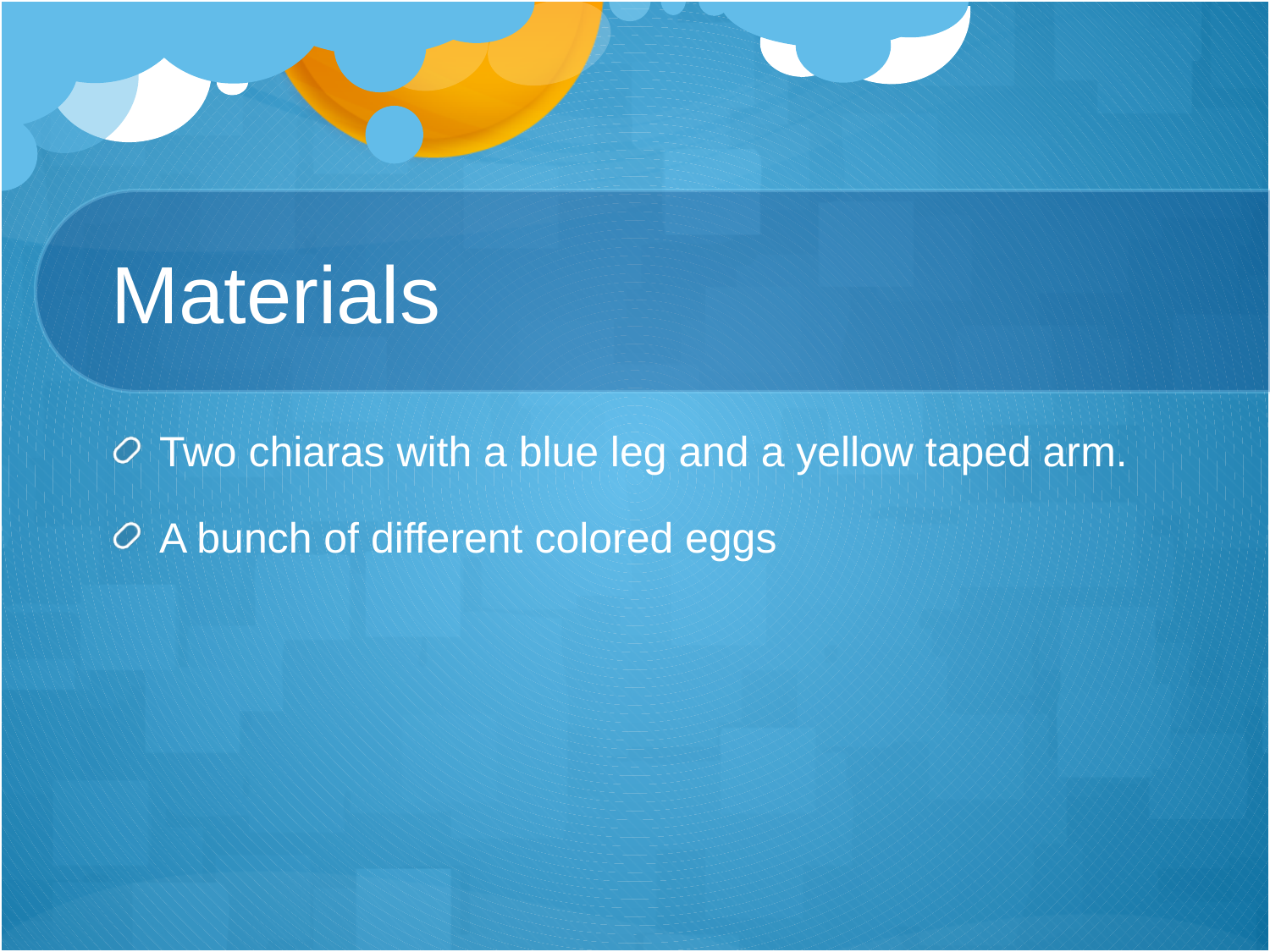

# Materials
Two chiaras with a blue leg and a yellow taped arm.
A bunch of different colored eggs